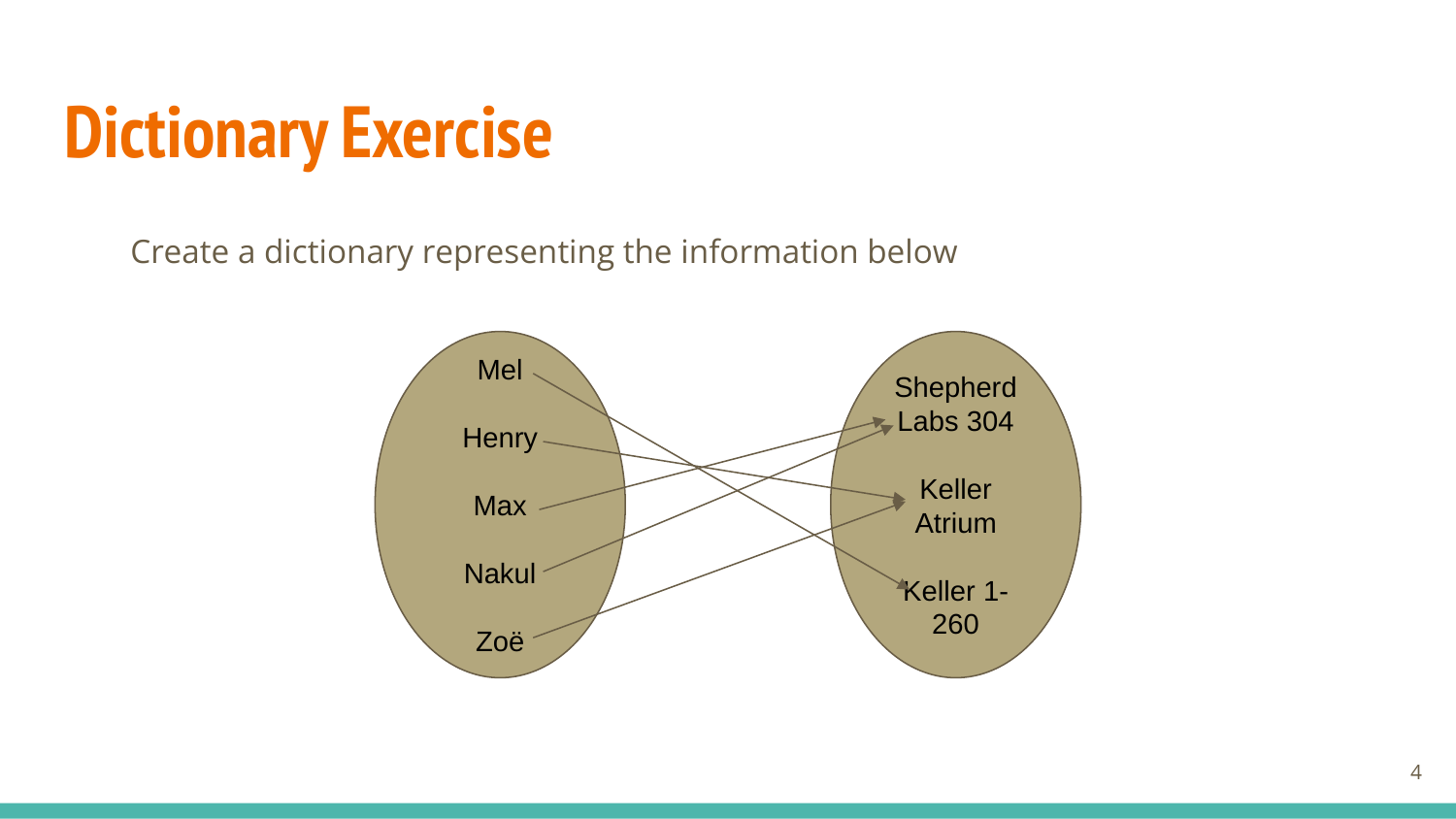

# Dictionary Exercise
Create a dictionary representing the information below
Mel

Henry

Max

Nakul

Zoë
Shepherd Labs 304

Keller Atrium

Keller 1-260
4